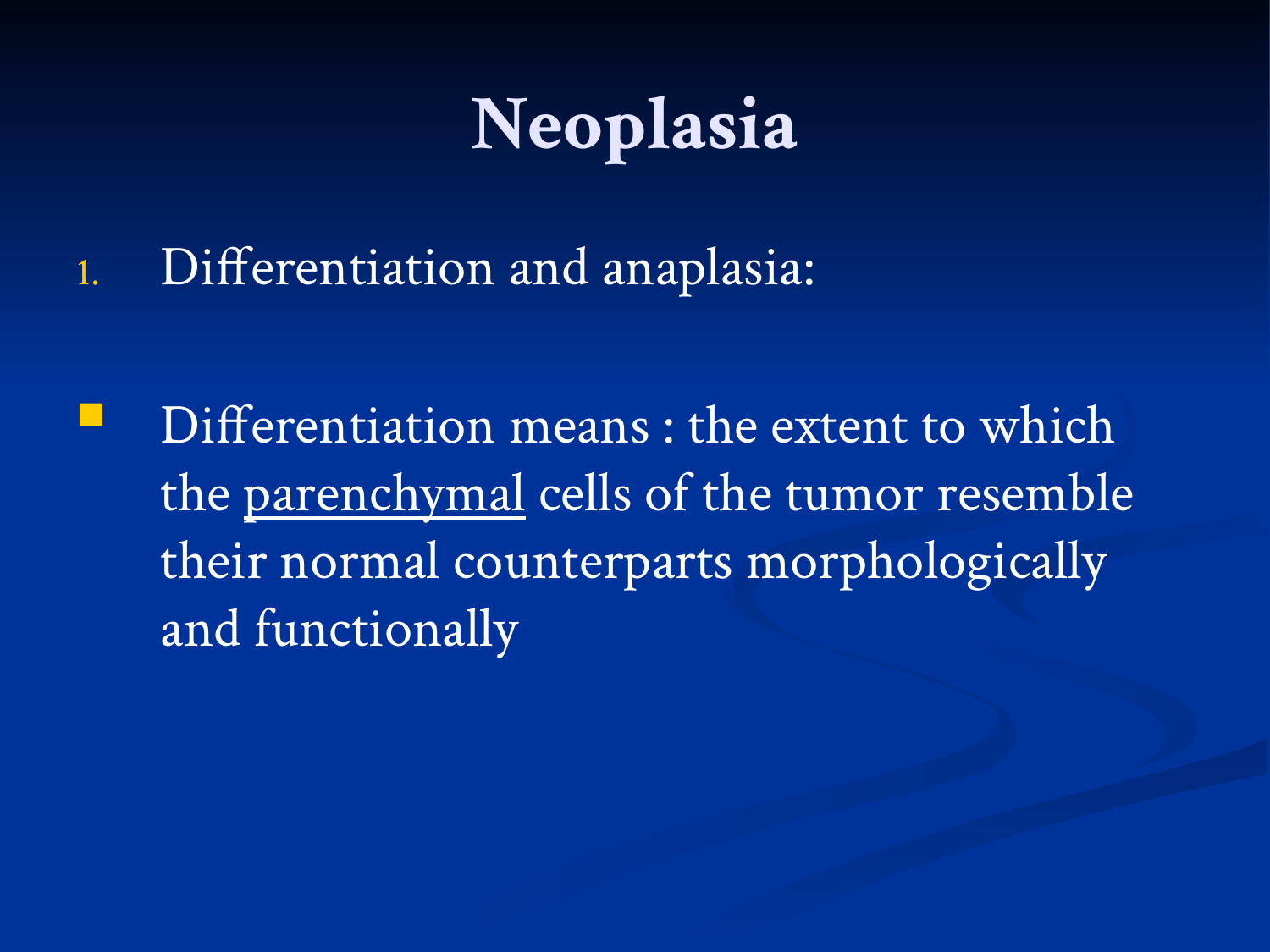

# Neoplasia
Differentiation and anaplasia:

Differentiation means : the extent to which the parenchymal cells of the tumor resemble their normal counterparts morphologically and functionally